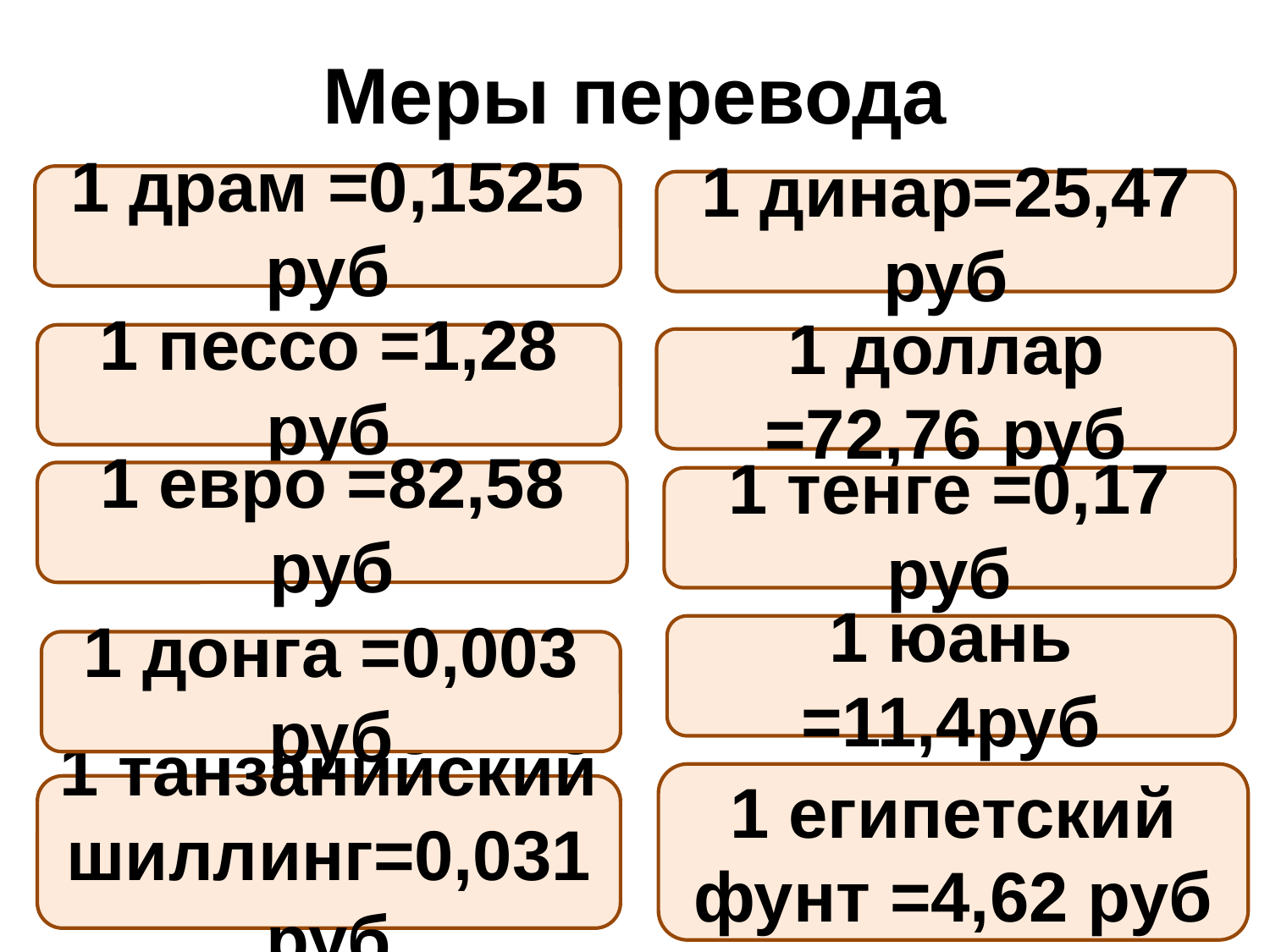

# Меры перевода
1 драм =0,1525 руб
1 динар=25,47 руб
1 пессо =1,28 руб
1 доллар =72,76 руб
1 евро =82,58 руб
1 тенге =0,17 руб
1 юань =11,4руб
1 донга =0,003 руб
1 египетский фунт =4,62 руб
1 танзанийский шиллинг=0,031 руб